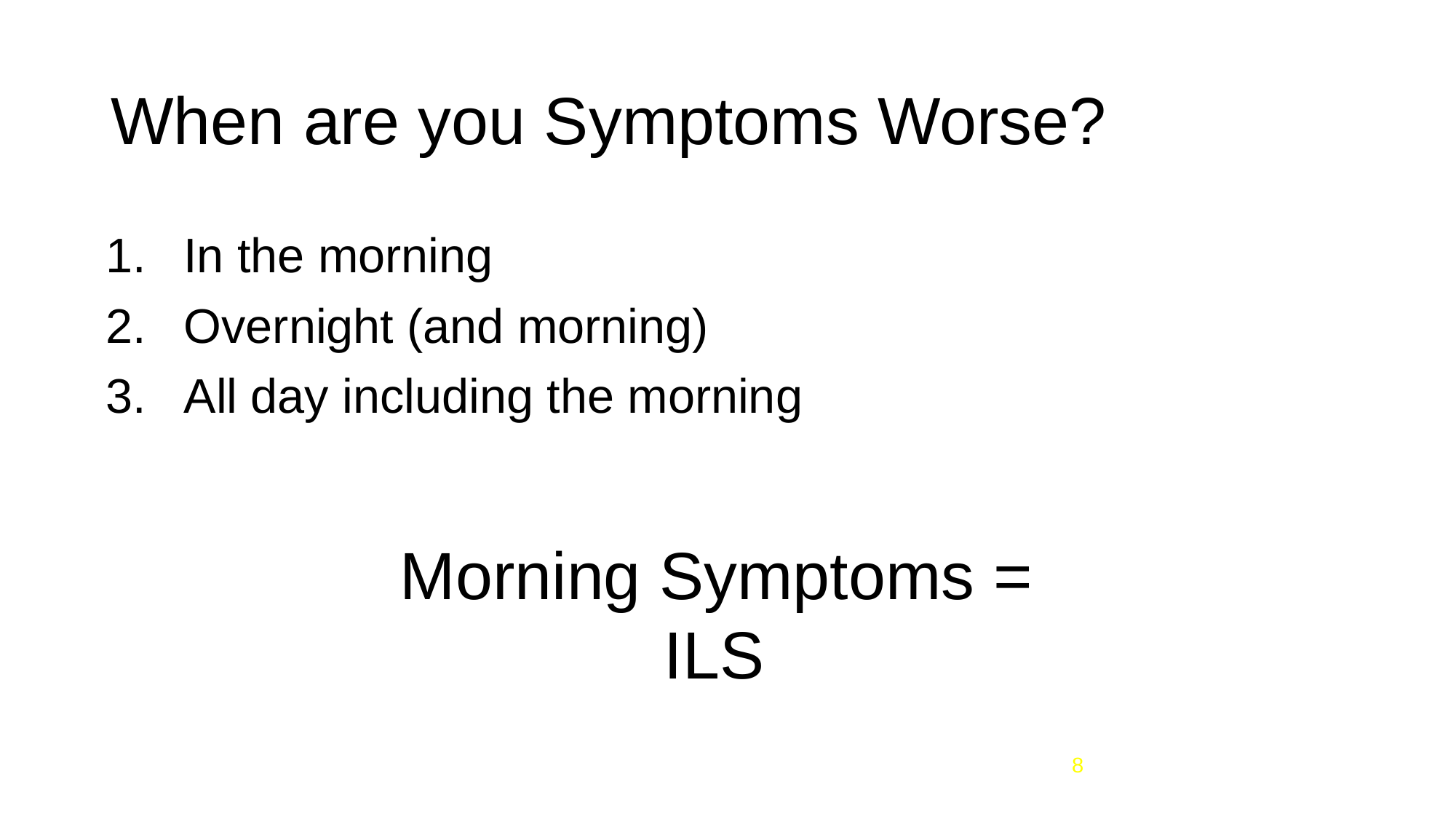

# When are you Symptoms Worse?
In the morning
Overnight (and morning)
All day including the morning
Morning Symptoms = ILS
8